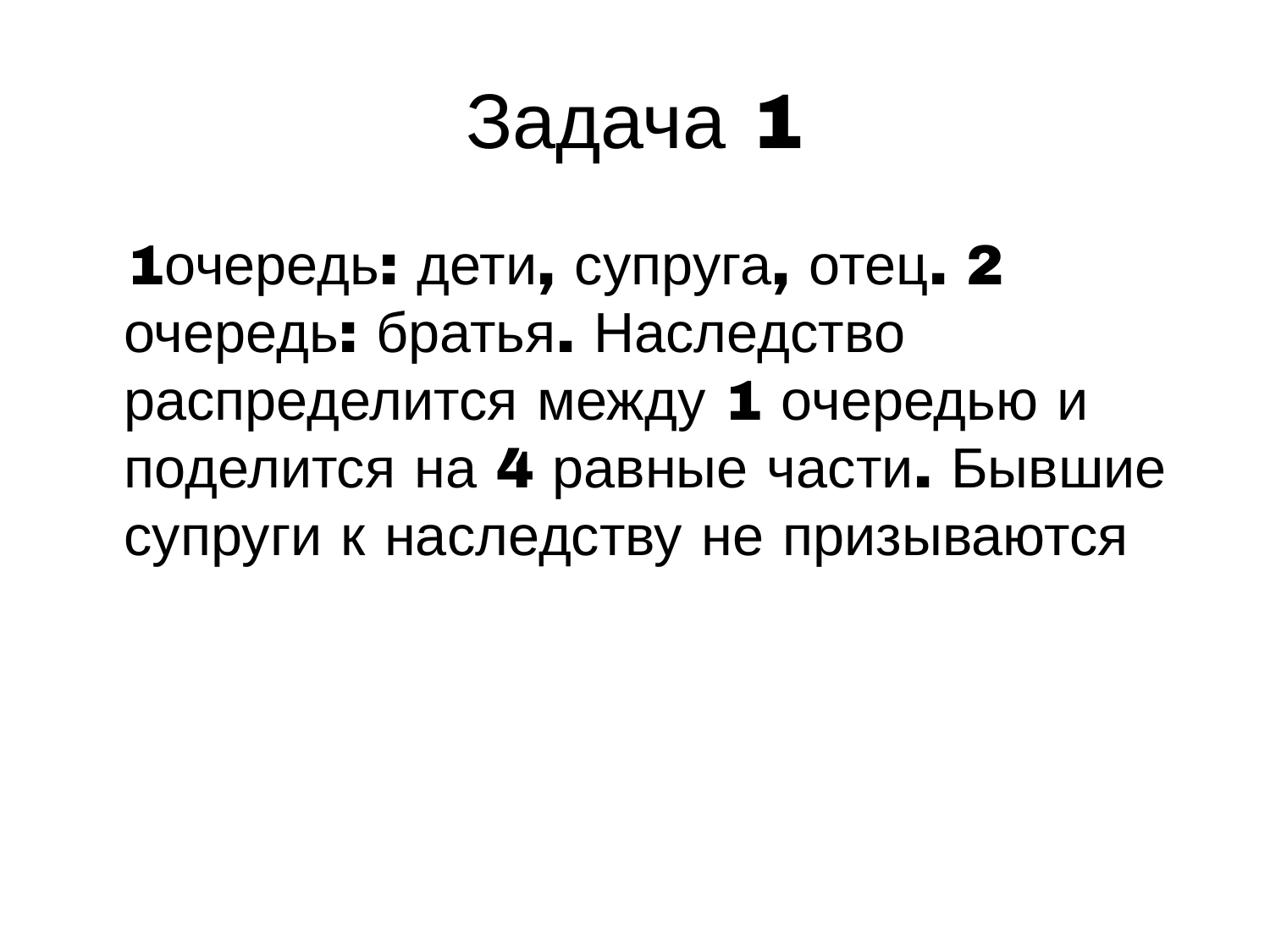

# Задача 1
    1очередь: дети, супруга, отец. 2 очередь: братья. Наследство распределится между 1 очередью и поделится на 4 равные части. Бывшие супруги к наследству не призываются